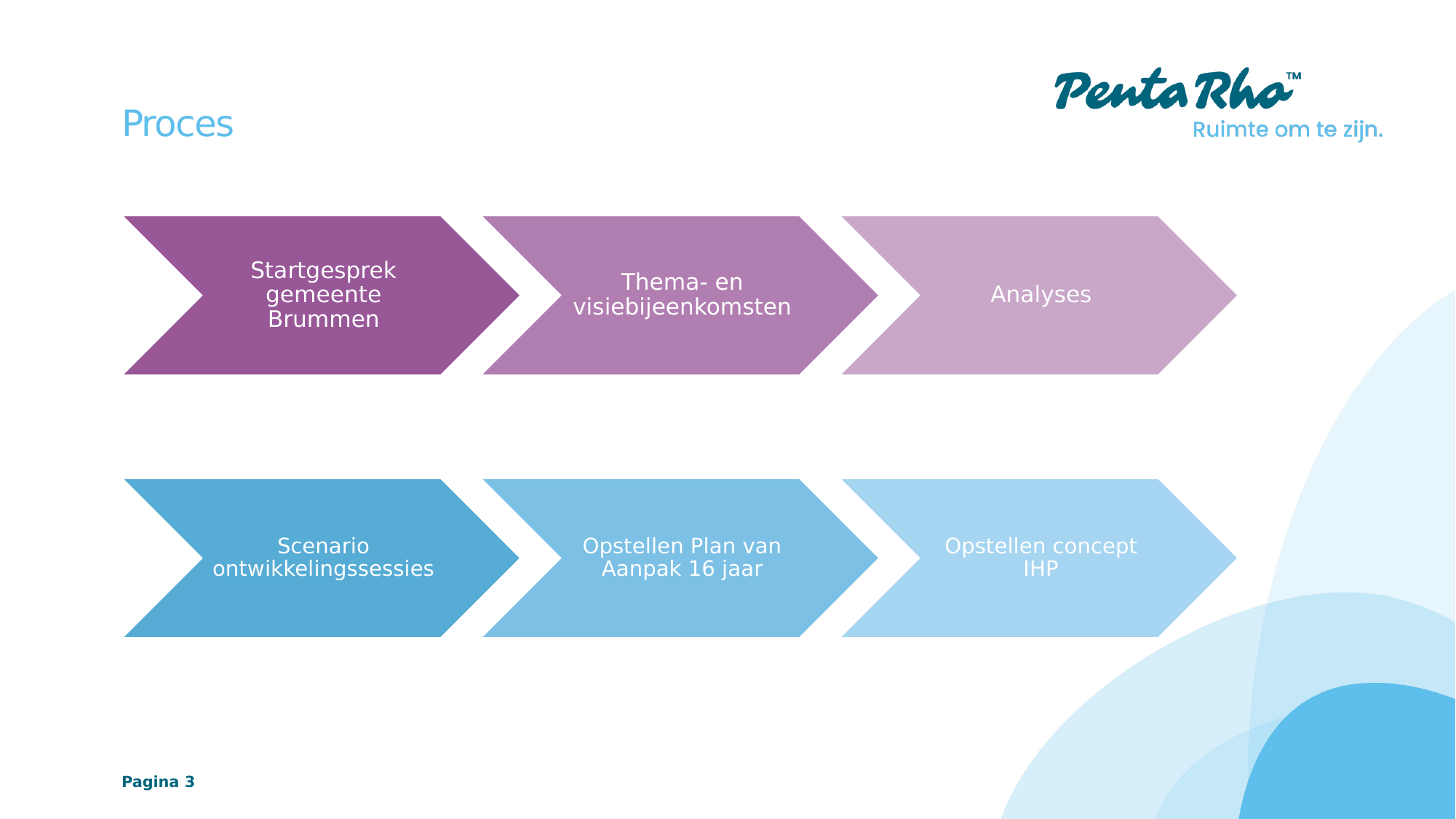

# Proces
Startgesprek gemeente Brummen
Thema- en visiebijeenkomsten
Analyses
Scenario ontwikkelingssessies
Opstellen Plan van Aanpak 16 jaar
Opstellen concept IHP
Pagina 3